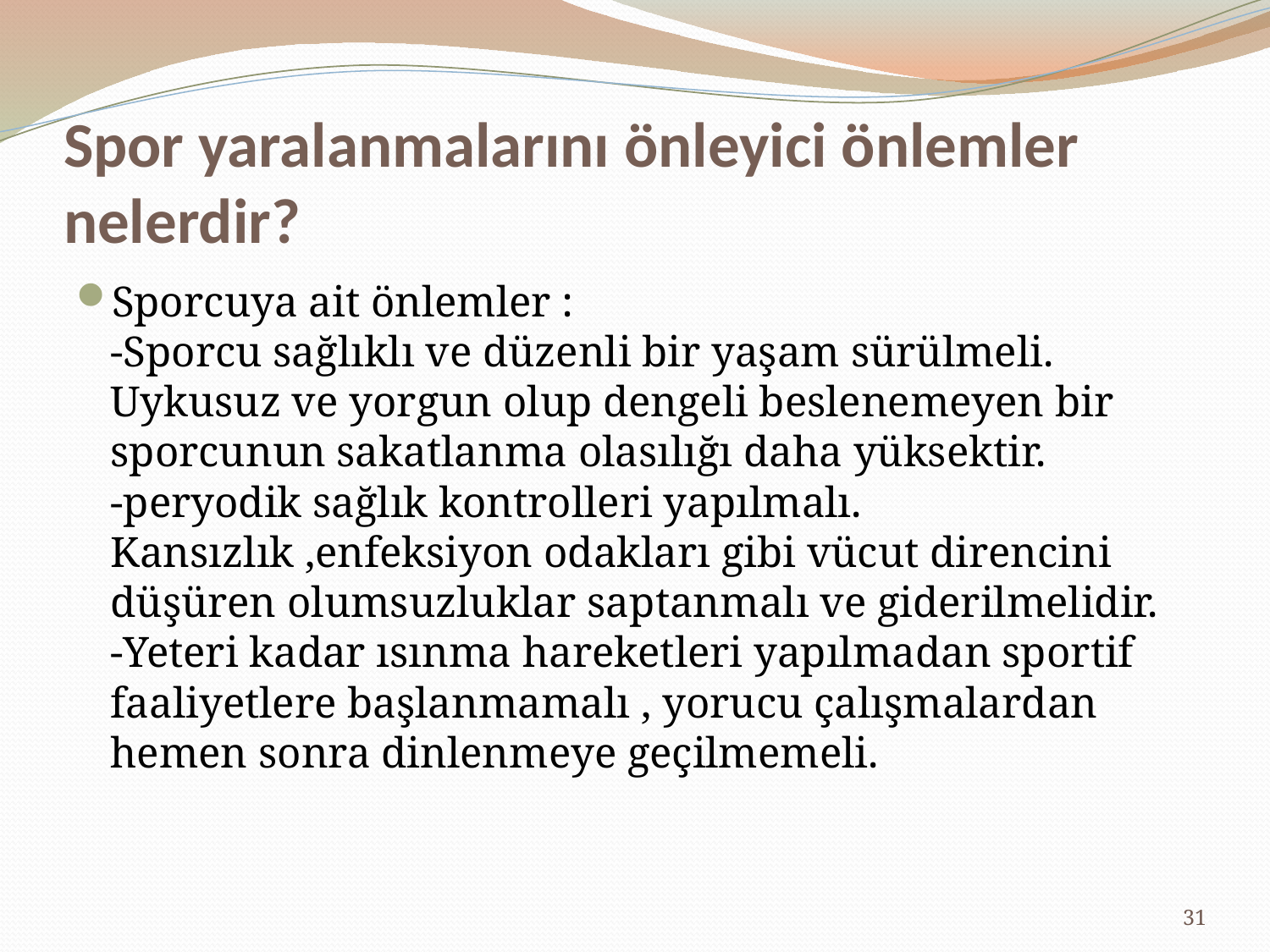

# Spor yaralanmalarını önleyici önlemler nelerdir?
Sporcuya ait önlemler :
-Sporcu sağlıklı ve düzenli bir yaşam sürülmeli. Uykusuz ve yorgun olup dengeli beslenemeyen bir sporcunun sakatlanma olasılığı daha yüksektir.
-peryodik sağlık kontrolleri yapılmalı. Kansızlık ,enfeksiyon odakları gibi vücut direncini düşüren olumsuzluklar saptanmalı ve giderilmelidir.
-Yeteri kadar ısınma hareketleri yapılmadan sportif faaliyetlere başlanmamalı , yorucu çalışmalardan hemen sonra dinlenmeye geçilmemeli.

31